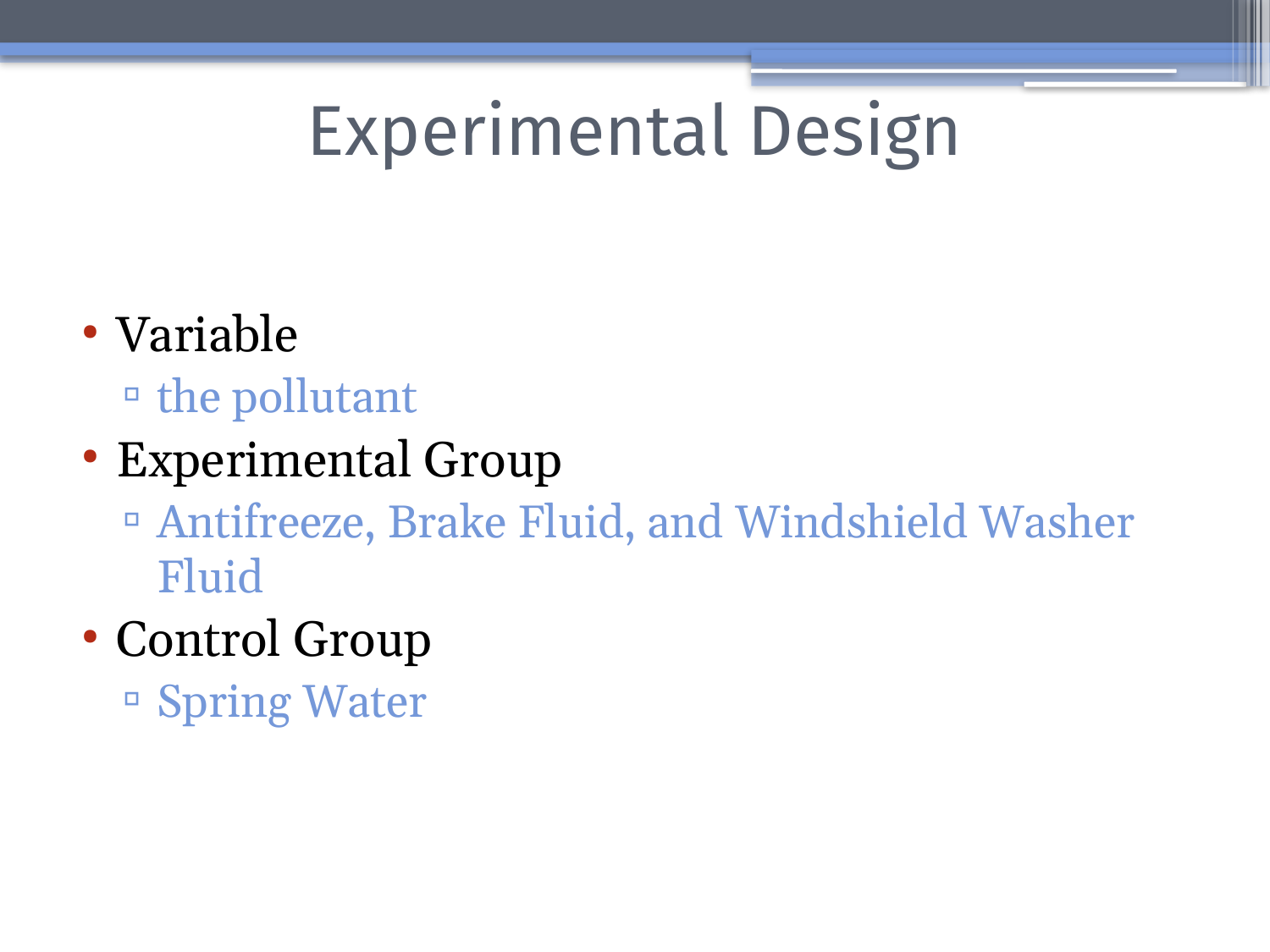

# Experimental Design
Variable
the pollutant
Experimental Group
Antifreeze, Brake Fluid, and Windshield Washer Fluid
Control Group
Spring Water